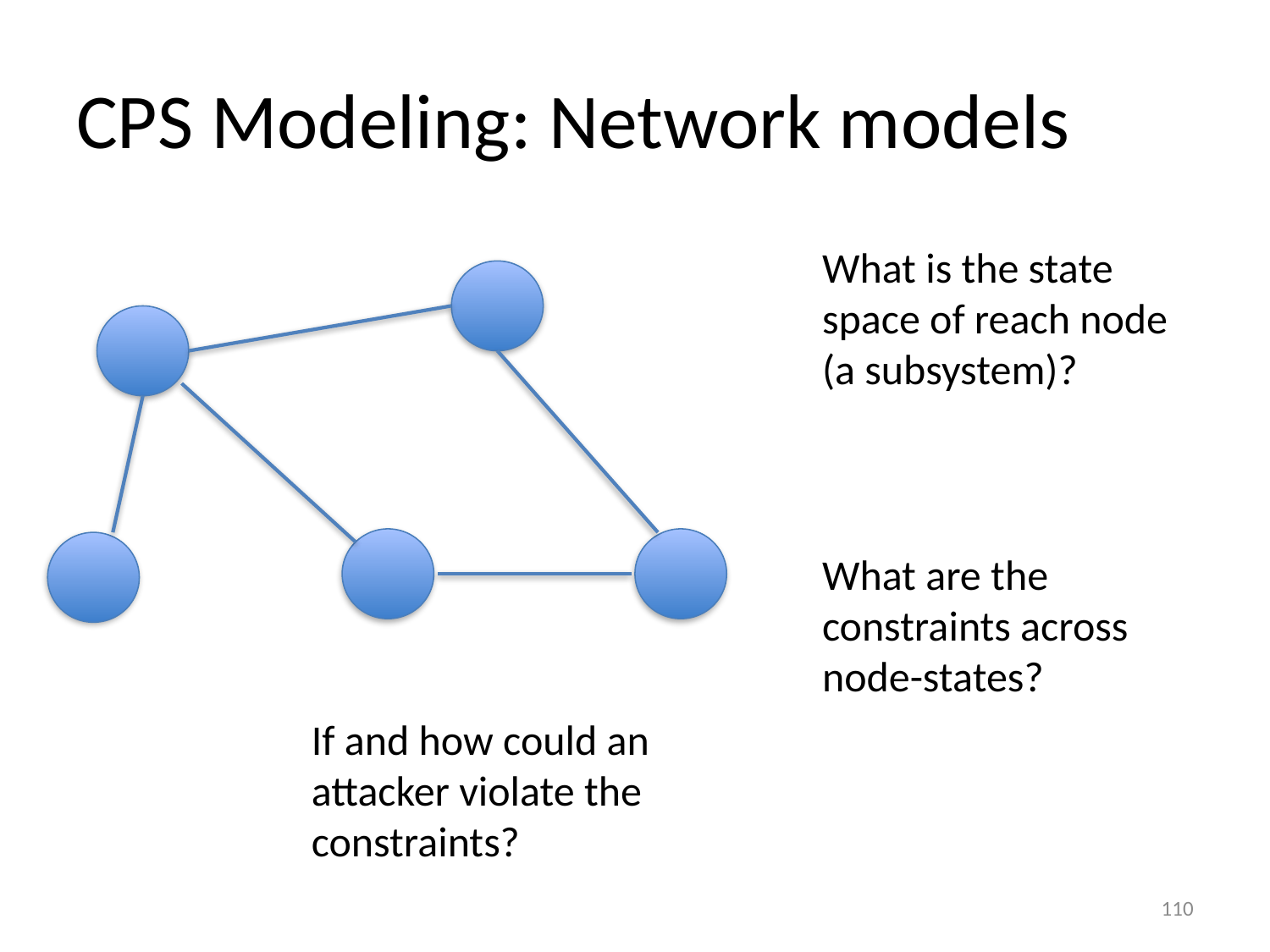

# CPS Modeling: Network models
What is the state space of reach node (a subsystem)?

What are the constraints across node-states?
If and how could an attacker violate the constraints?
110